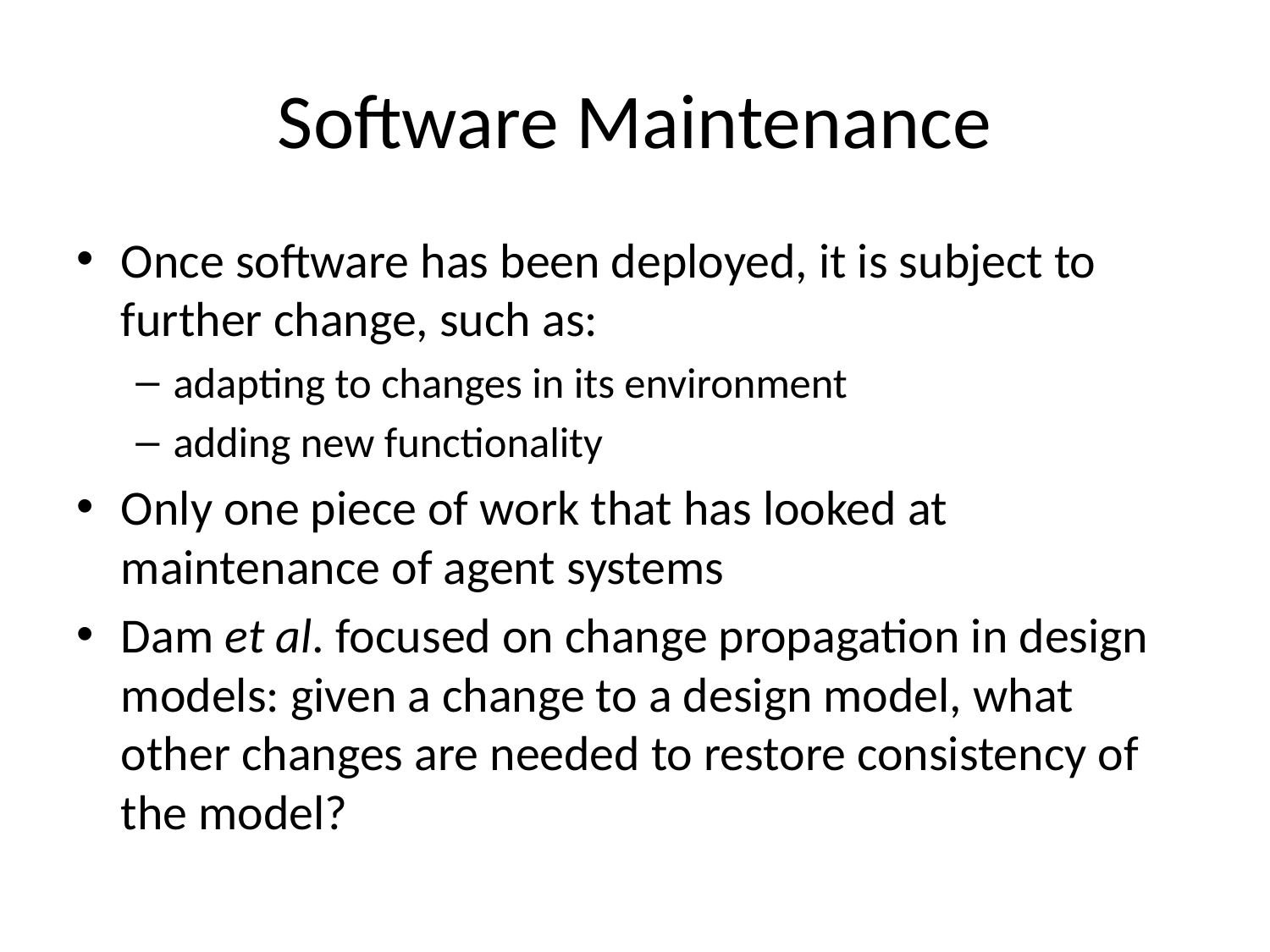

# Software Maintenance
Once software has been deployed, it is subject to further change, such as:
adapting to changes in its environment
adding new functionality
Only one piece of work that has looked at maintenance of agent systems
Dam et al. focused on change propagation in design models: given a change to a design model, what other changes are needed to restore consistency of the model?